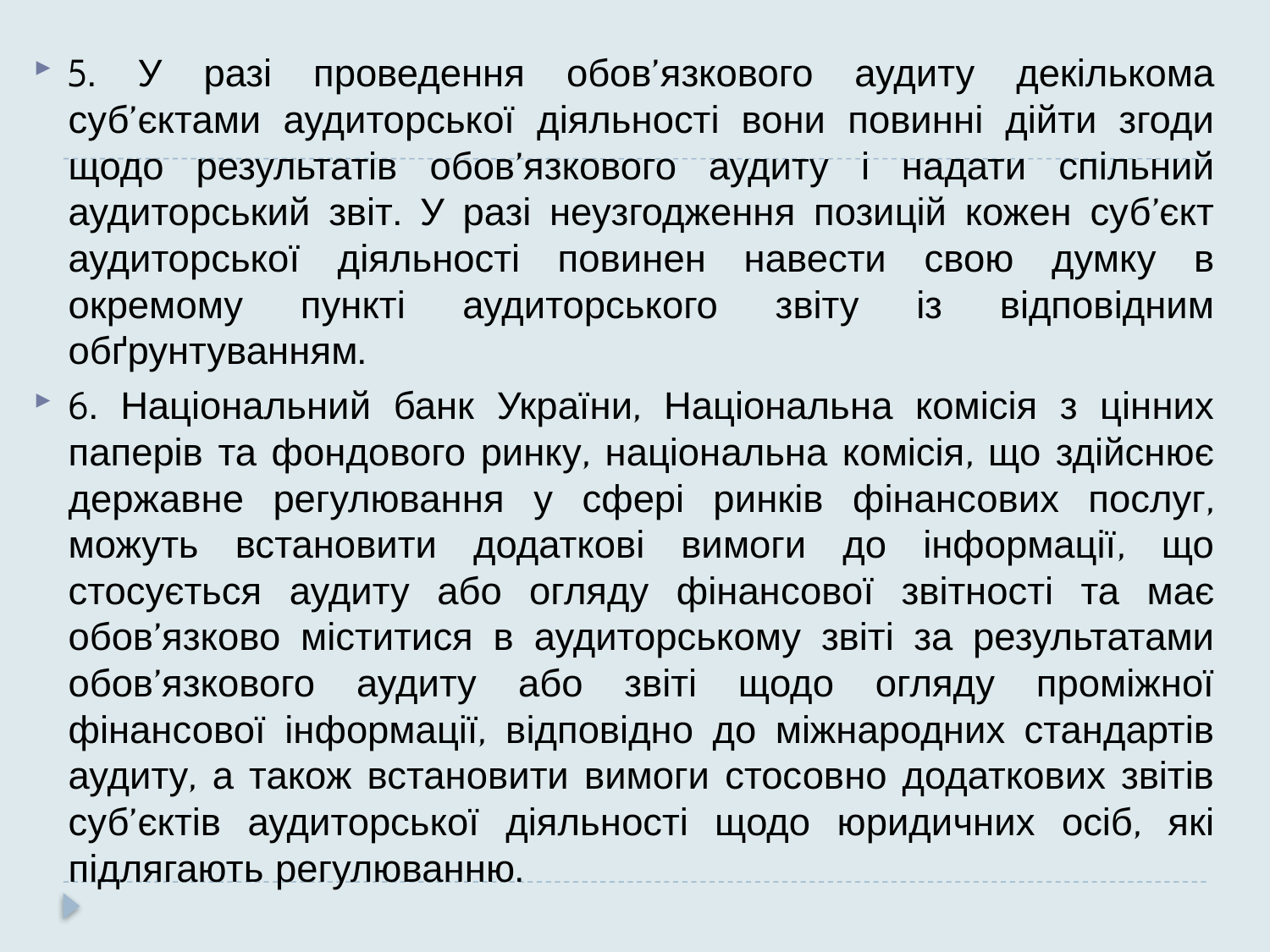

5. У разі проведення обов’язкового аудиту декількома суб’єктами аудиторської діяльності вони повинні дійти згоди щодо результатів обов’язкового аудиту і надати спільний аудиторський звіт. У разі неузгодження позицій кожен суб’єкт аудиторської діяльності повинен навести свою думку в окремому пункті аудиторського звіту із відповідним обґрунтуванням.
6. Національний банк України, Національна комісія з цінних паперів та фондового ринку, національна комісія, що здійснює державне регулювання у сфері ринків фінансових послуг, можуть встановити додаткові вимоги до інформації, що стосується аудиту або огляду фінансової звітності та має обов’язково міститися в аудиторському звіті за результатами обов’язкового аудиту або звіті щодо огляду проміжної фінансової інформації, відповідно до міжнародних стандартів аудиту, а також встановити вимоги стосовно додаткових звітів суб’єктів аудиторської діяльності щодо юридичних осіб, які підлягають регулюванню.